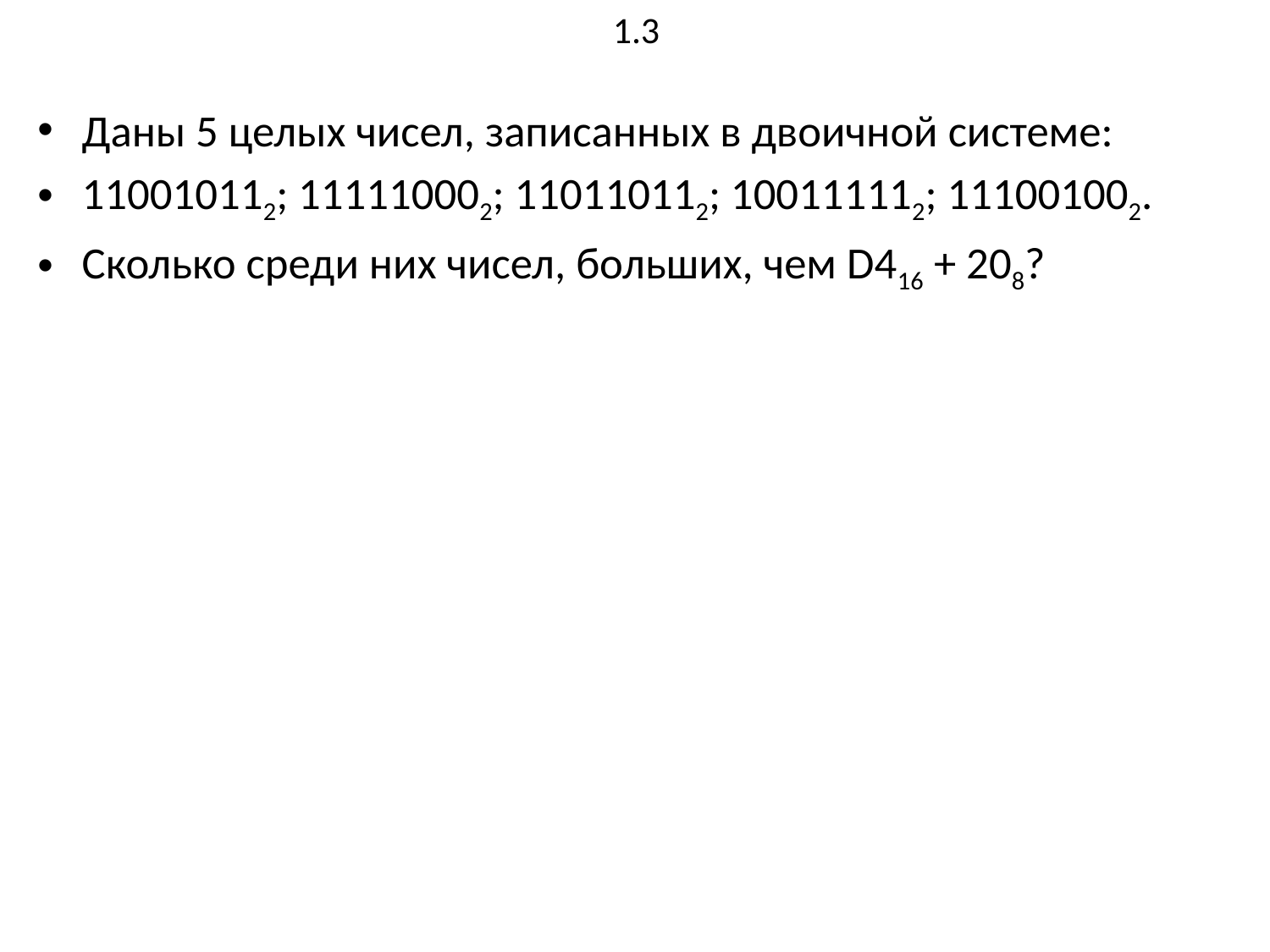

# 1.3
Даны 5 целых чисел, записанных в двоичной системе:
110010112; 111110002; 110110112; 100111112; 111001002.
Сколько среди них чисел, больших, чем D416 + 208?